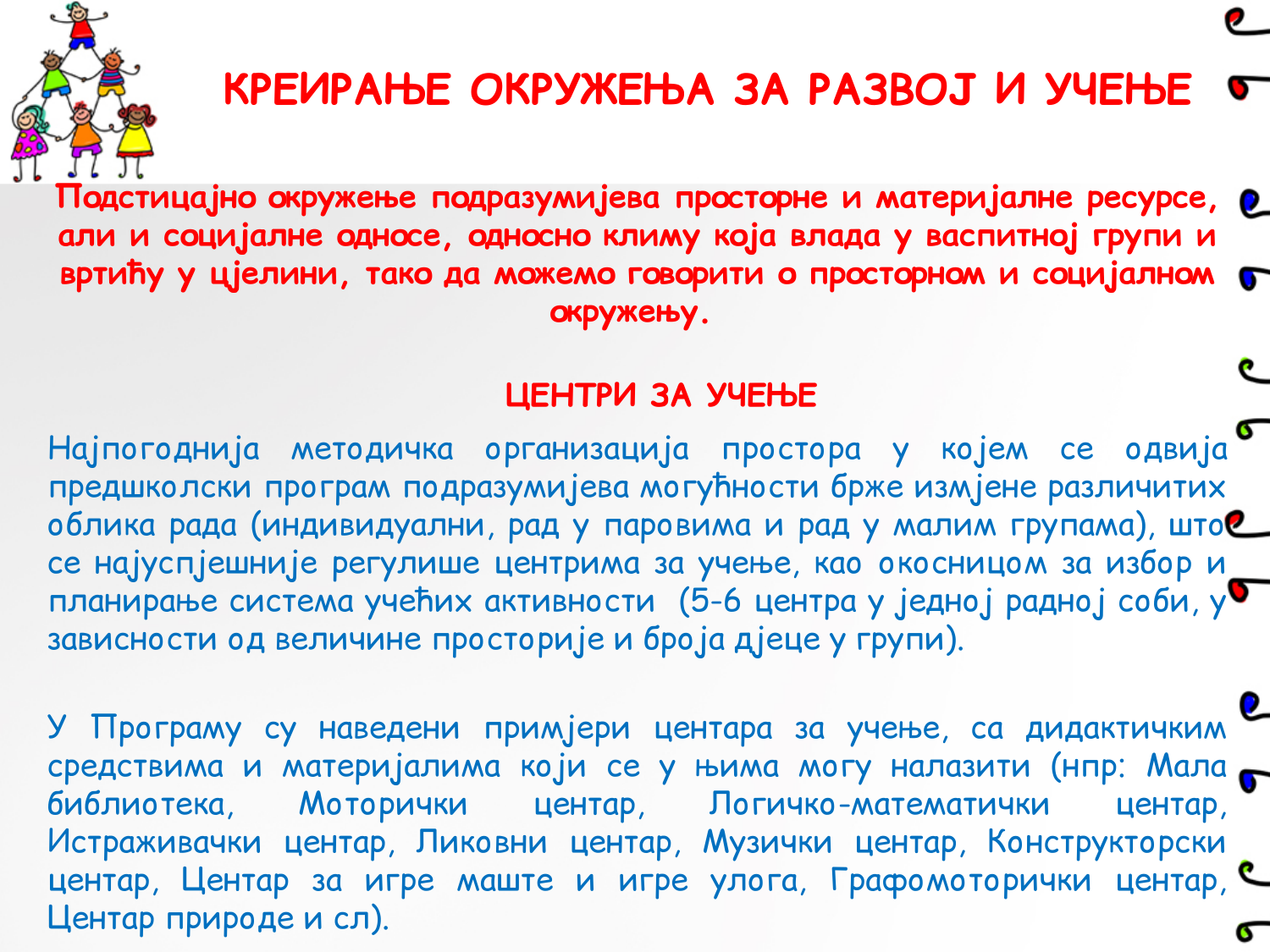

# КРЕИРАЊЕ ОКРУЖЕЊА ЗА РАЗВОЈ И УЧЕЊЕ
Подстицајно окружење подразумијева просторне и материјалне ресурсе, али и социјалне односе, односно климу која влада у васпитној групи и вртићу у цјелини, тако да можемо говорити о просторном и социјалном окружењу.

ЦЕНТРИ ЗА УЧЕЊЕ
Најпогоднија методичка организација простора у којем се одвија предшколски програм подразумијева могућности брже измјене различитих облика рада (индивидуални, рад у паровима и рад у малим групама), што се најуспјешније регулише центрима за учење, као окосницом за избор и планирање система учећих активности  (5-6 центра у једној радној соби, у зависности од величине просторије и броја дјеце у групи).

У Програму су наведени примјери центара за учење, са дидактичким средствима и материјалима који се у њима могу налазити (нпр: Мала библиотека, Моторички центар, Логичко-математички центар, Истраживачки центар, Ликовни центар, Музички центар, Конструкторски центар, Центар за игре маште и игре улога, Графомоторички центар, Центар природе и сл).